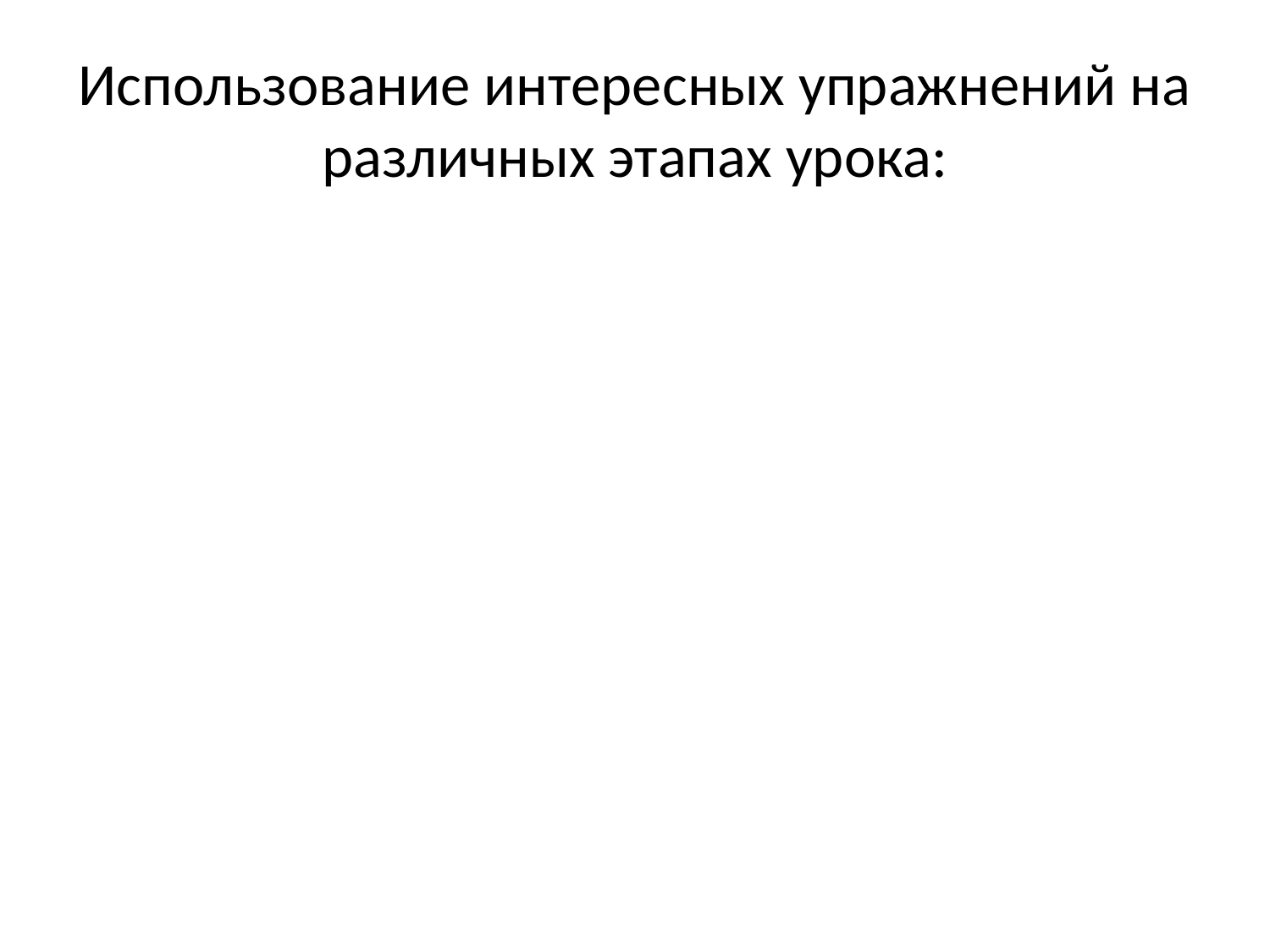

# Использование интересных упражнений на различных этапах урока: